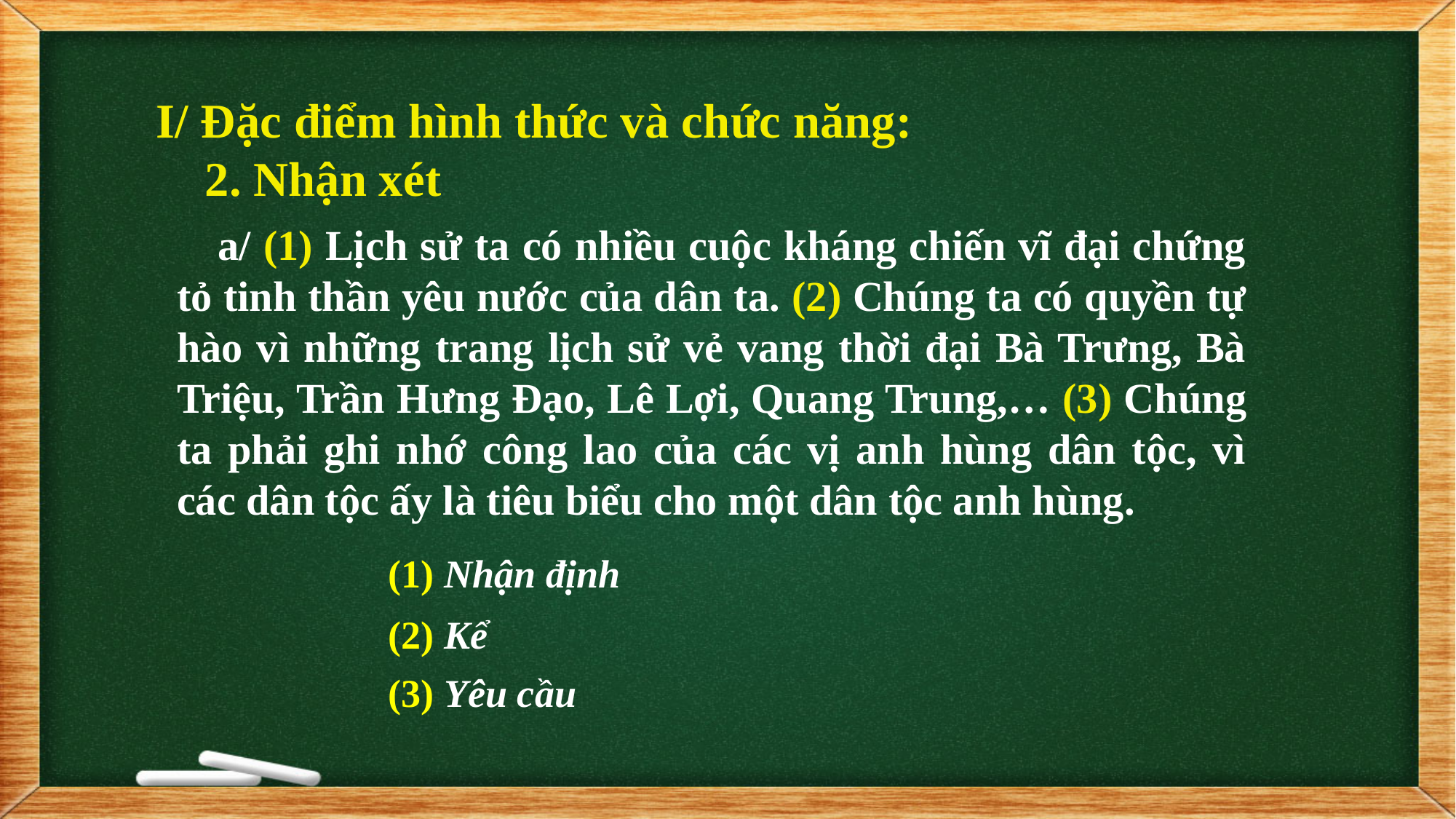

I/ Đặc điểm hình thức và chức năng:
    2. Nhận xét
a/ (1) Lịch sử ta có nhiều cuộc kháng chiến vĩ đại chứng tỏ tinh thần yêu nước của dân ta. (2) Chúng ta có quyền tự hào vì những trang lịch sử vẻ vang thời đại Bà Trưng, Bà Triệu, Trần Hưng Đạo, Lê Lợi, Quang Trung,… (3) Chúng ta phải ghi nhớ công lao của các vị anh hùng dân tộc, vì các dân tộc ấy là tiêu biểu cho một dân tộc anh hùng.
(1) Nhận định
(2) Kể
(3) Yêu cầu